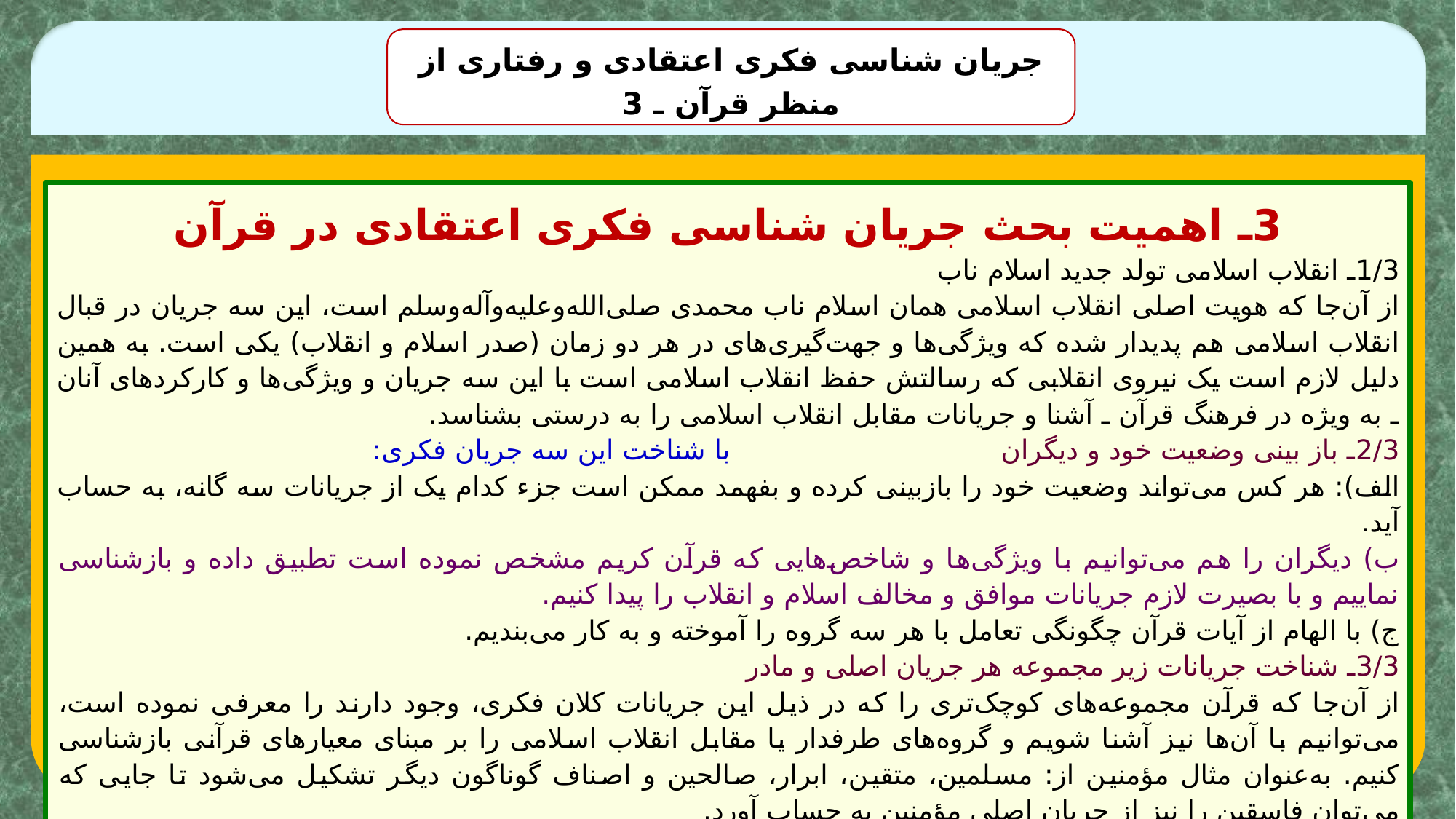

جریان شناسی فکری اعتقادی و رفتاری از منظر قرآن ـ 3

3ـ اهمیت بحث جریان شناسی فکری اعتقادی در قرآن
1/3ـ انقلاب اسلامی تولد جدید اسلام ناب
از آن‌جا که هویت اصلی انقلاب اسلامی همان اسلام ناب محمدی صلی‌الله‌وعلیه‌وآله‌وسلم است، این سه جریان در قبال انقلاب اسلامی هم پدیدار شده که ویژگی‌ها و جهت‌گیری‌های در هر دو زمان (صدر اسلام و انقلاب) یکی است. به همین دلیل لازم است یک نیروی انقلابی که رسالتش حفظ انقلاب اسلامی است با این سه جریان و ویژگی‌ها و کارکردهای آنان ـ به ویژه در فرهنگ قرآن ـ آشنا و جریانات مقابل انقلاب اسلامی را به درستی بشناسد.
2/3ـ باز بینی وضعیت خود و دیگران                               با شناخت این سه جریان فکری:
الف): هر کس می‌تواند وضعیت خود را بازبینی کرده و بفهمد ممکن است جزء کدام یک از جریانات سه گانه، به حساب آید.
ب) دیگران را هم می‌توانیم با ویژگی‌ها و شاخص‌هایی که قرآن کریم مشخص نموده است تطبیق داده و بازشناسی نماییم و با بصیرت لازم جریانات موافق و مخالف اسلام و انقلاب را پیدا کنیم.
ج) با الهام از آیات قرآن چگونگی تعامل با هر سه گروه را آموخته و به کار می‌بندیم.
3/3ـ شناخت جریانات زیر مجموعه هر جریان اصلی و مادر
از آن‌جا که قرآن مجموعه‌های کوچک‌تری را که در ذیل این جریانات کلان فکری، وجود دارند را معرفی نموده است، می‌توانیم با آن‌ها نیز آشنا شویم و گروه‌های طرفدار یا مقابل انقلاب اسلامی را بر مبنای معیارهای قرآنی بازشناسی کنیم. به‌عنوان مثال مؤمنین از: مسلمین، متقین، ابرار، صالحین و اصناف گوناگون دیگر تشکیل می‌شود تا جایی که می‌توان فاسقین را نیز از جریان اصلی مؤمنین به حساب آورد.